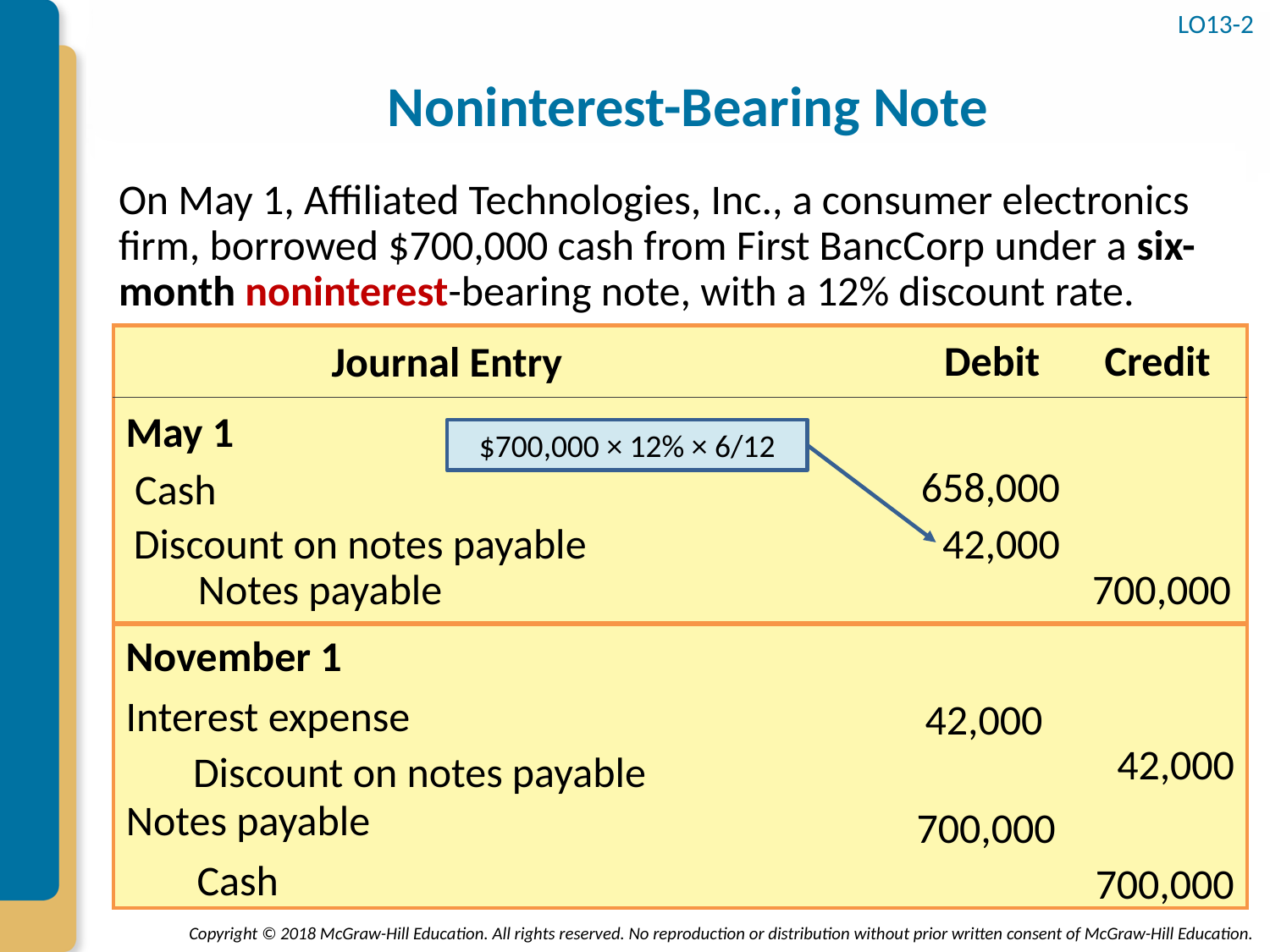

# Noninterest-Bearing Note
LO13-2
On May 1, Affiliated Technologies, Inc., a consumer electronics firm, borrowed $700,000 cash from First BancCorp under a six-month noninterest-bearing note, with a 12% discount rate.

Debit
Credit
Journal Entry
May 1
$700,000 × 12% × 6/12
658,000
Cash
Discount on notes payable
42,000
Notes payable
700,000
November 1

Interest expense
42,000
42,000
Discount on notes payable
Notes payable
700,000
Cash
700,000